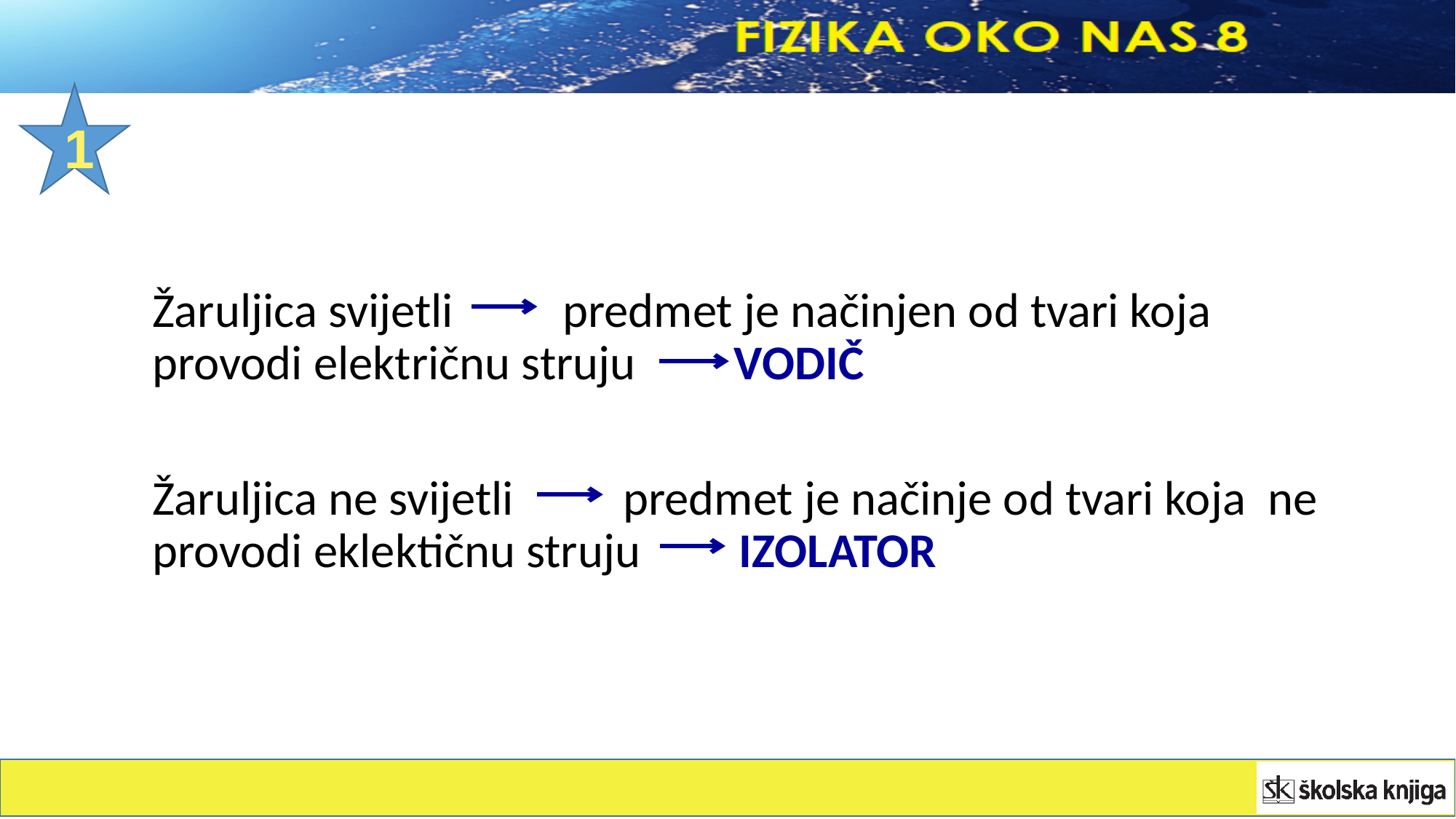

1
#

Žaruljica svijetli          predmet je načinjen od tvari koja provodi električnu struju         VODIČ

Žaruljica ne svijetli          predmet je načinje od tvari koja  ne provodi eklektičnu struju         IZOLATOR